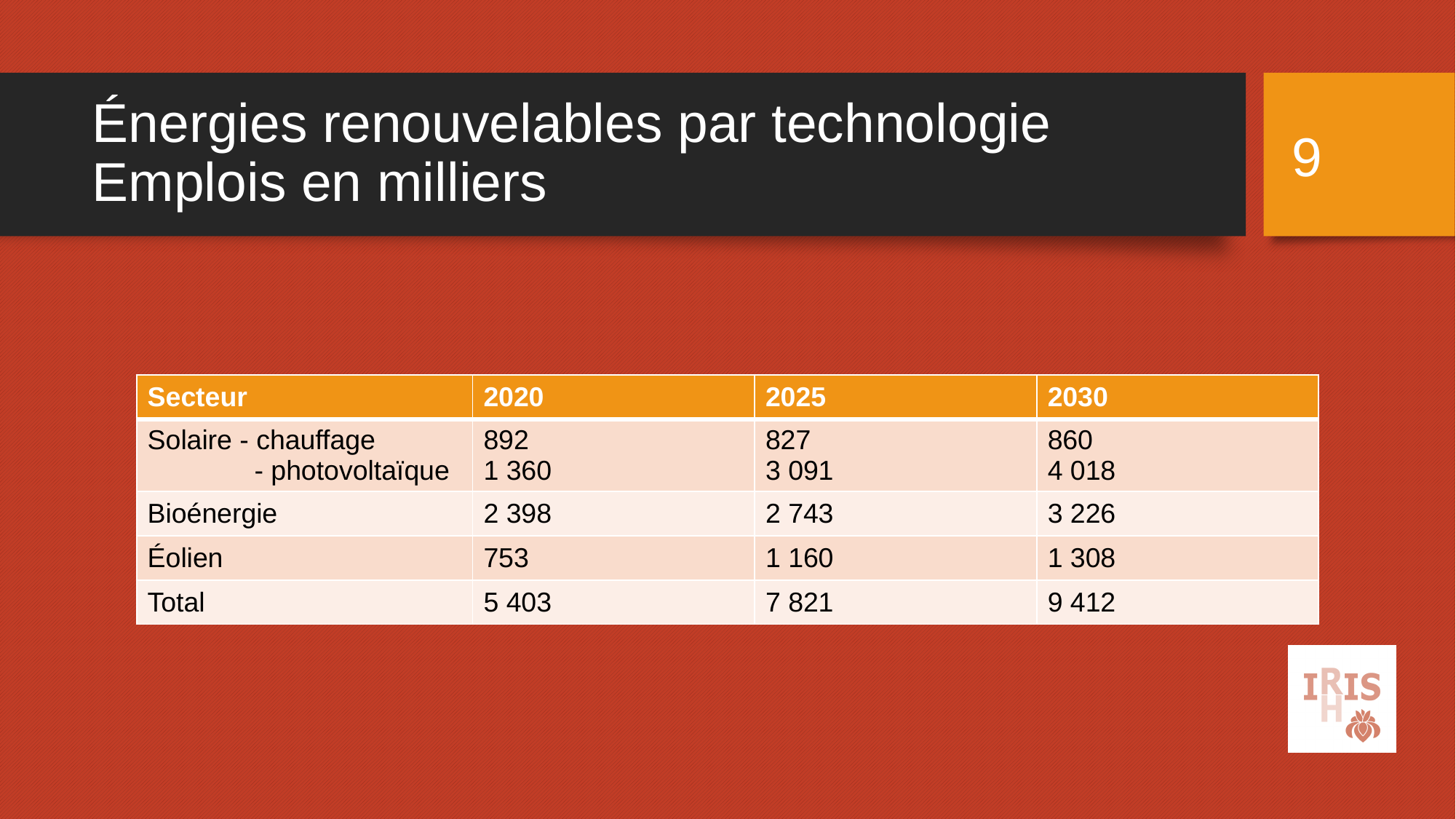

9
# Énergies renouvelables par technologie Emplois en milliers
| Secteur | 2020 | 2025 | 2030 |
| --- | --- | --- | --- |
| Solaire - chauffage - photovoltaïque | 892 1 360 | 827 3 091 | 860 4 018 |
| Bioénergie | 2 398 | 2 743 | 3 226 |
| Éolien | 753 | 1 160 | 1 308 |
| Total | 5 403 | 7 821 | 9 412 |